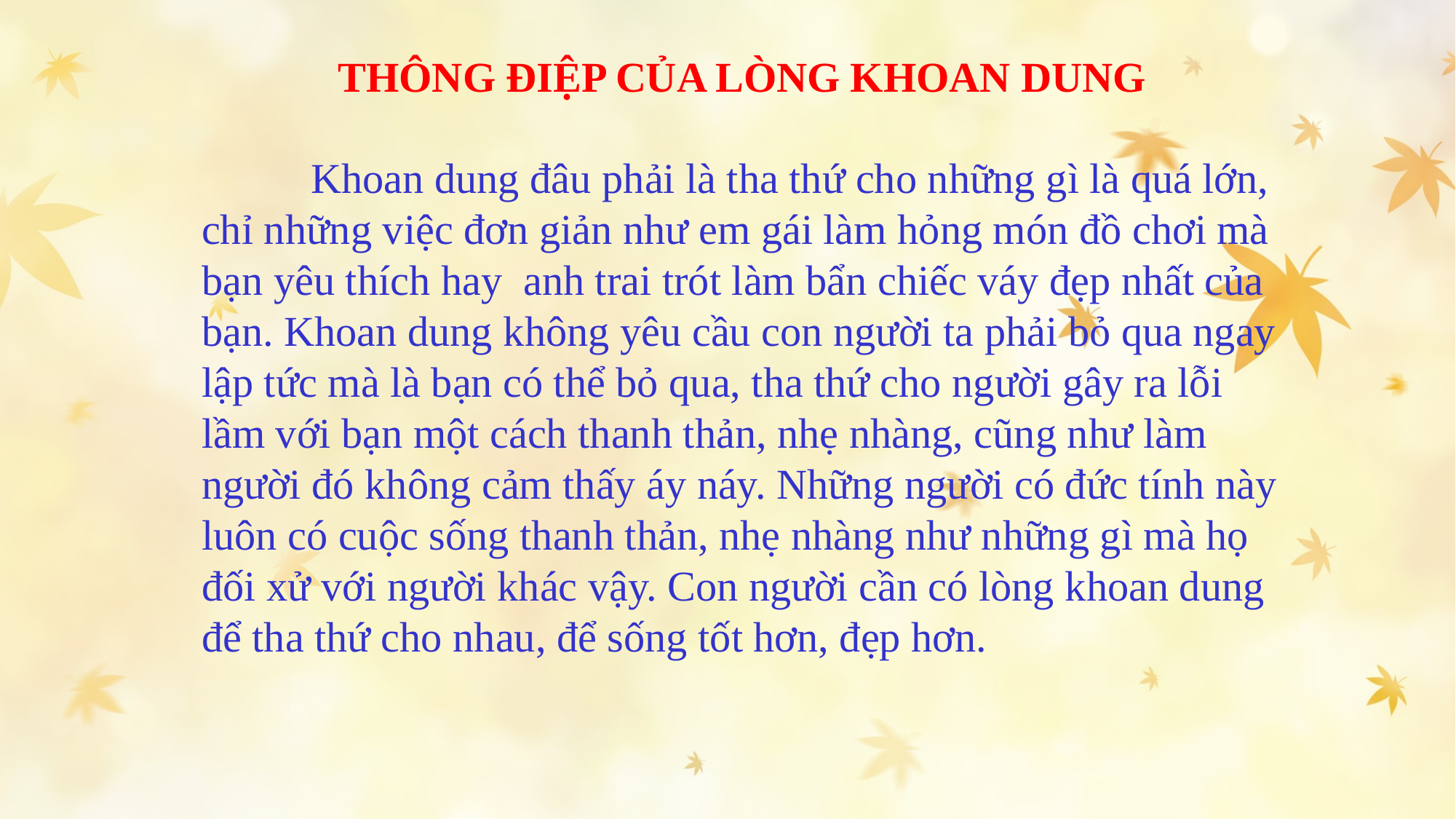

THÔNG ĐIỆP CỦA LÒNG KHOAN DUNG

	Khoan dung đâu phải là tha thứ cho những gì là quá lớn, chỉ những việc đơn giản như em gái làm hỏng món đồ chơi mà bạn yêu thích hay  anh trai trót làm bẩn chiếc váy đẹp nhất của bạn. Khoan dung không yêu cầu con người ta phải bỏ qua ngay lập tức mà là bạn có thể bỏ qua, tha thứ cho người gây ra lỗi lầm với bạn một cách thanh thản, nhẹ nhàng, cũng như làm người đó không cảm thấy áy náy. Những người có đức tính này luôn có cuộc sống thanh thản, nhẹ nhàng như những gì mà họ đối xử với người khác vậy. Con người cần có lòng khoan dung để tha thứ cho nhau, để sống tốt hơn, đẹp hơn.